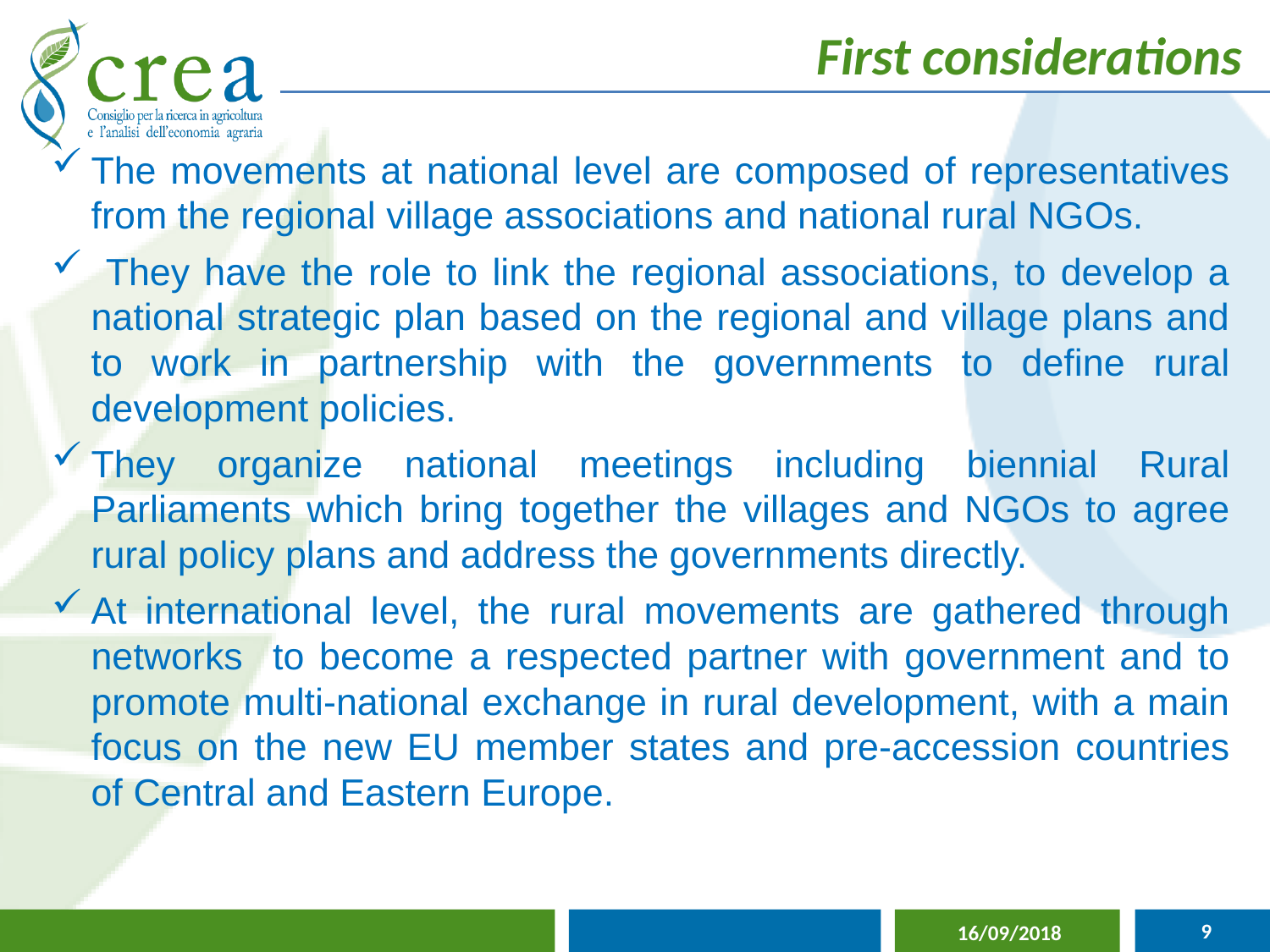

First considerations
The movements at national level are composed of representatives from the regional village associations and national rural NGOs.
 They have the role to link the regional associations, to develop a national strategic plan based on the regional and village plans and to work in partnership with the governments to define rural development policies.
They organize national meetings including biennial Rural Parliaments which bring together the villages and NGOs to agree rural policy plans and address the governments directly.
At international level, the rural movements are gathered through networks  to become a respected partner with government and to promote multi-national exchange in rural development, with a main focus on the new EU member states and pre-accession countries of Central and Eastern Europe.